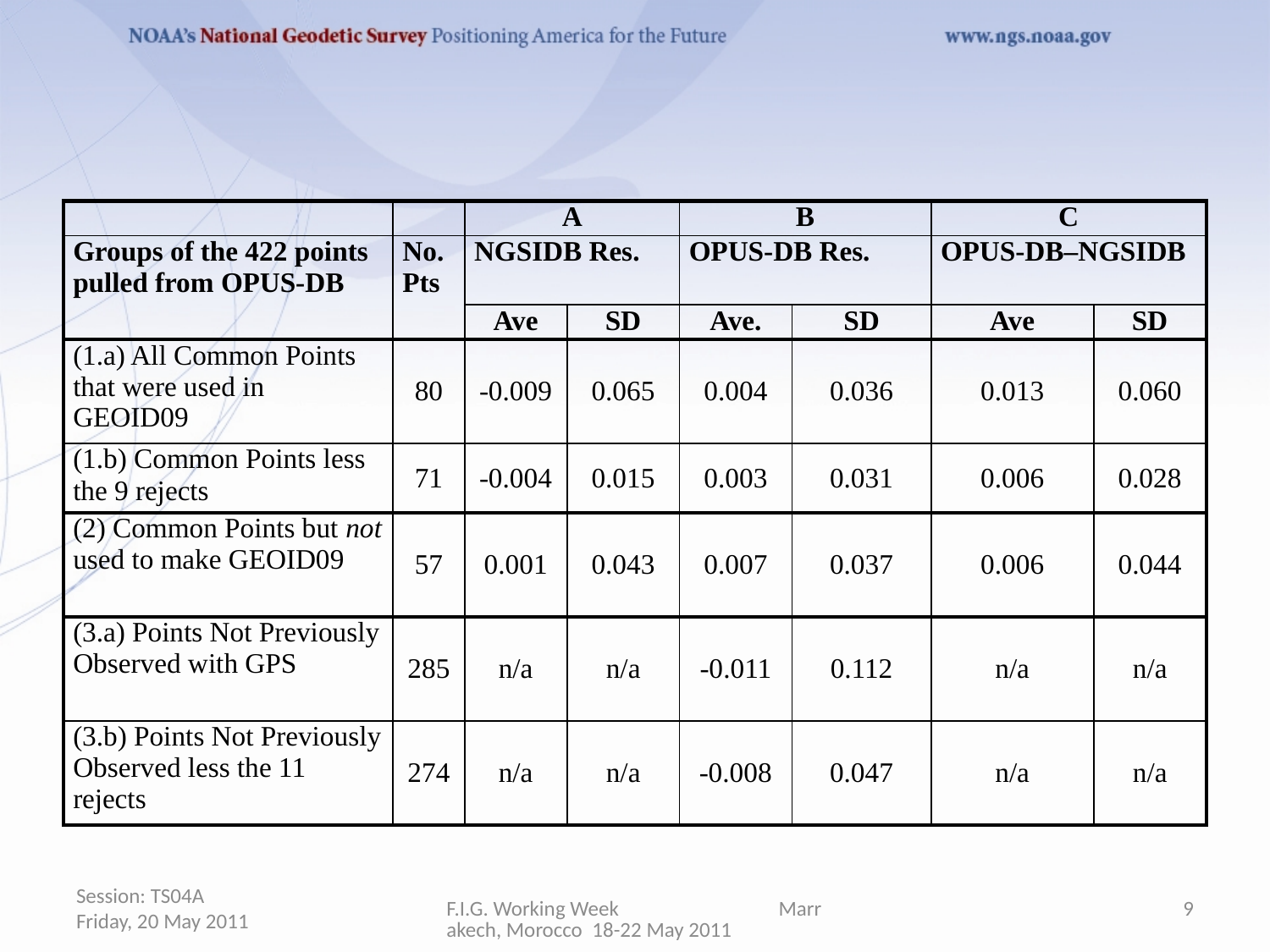

#
|  |  | A |  | B |  | C |  |
| --- | --- | --- | --- | --- | --- | --- | --- |
| Groups of the 422 points pulled from OPUS-DB | No. Pts | NGSIDB Res. |  | OPUS-DB Res. |  | OPUS-DB–NGSIDB |  |
|  |  | Ave | SD | Ave. | SD | Ave | SD |
| (1.a) All Common Points that were used in GEOID09 | 80 | -0.009 | 0.065 | 0.004 | 0.036 | 0.013 | 0.060 |
| (1.b) Common Points less the 9 rejects | 71 | -0.004 | 0.015 | 0.003 | 0.031 | 0.006 | 0.028 |
| (2) Common Points but not used to make GEOID09 | 57 | 0.001 | 0.043 | 0.007 | 0.037 | 0.006 | 0.044 |
| (3.a) Points Not Previously Observed with GPS | 285 | n/a | n/a | -0.011 | 0.112 | n/a | n/a |
| (3.b) Points Not Previously Observed less the 11 rejects | 274 | n/a | n/a | -0.008 | 0.047 | n/a | n/a |
Session: TS04A                          Friday, 20 May 2011
F.I.G. Working Week                                 Marrakech, Morocco  18-22 May 2011
9